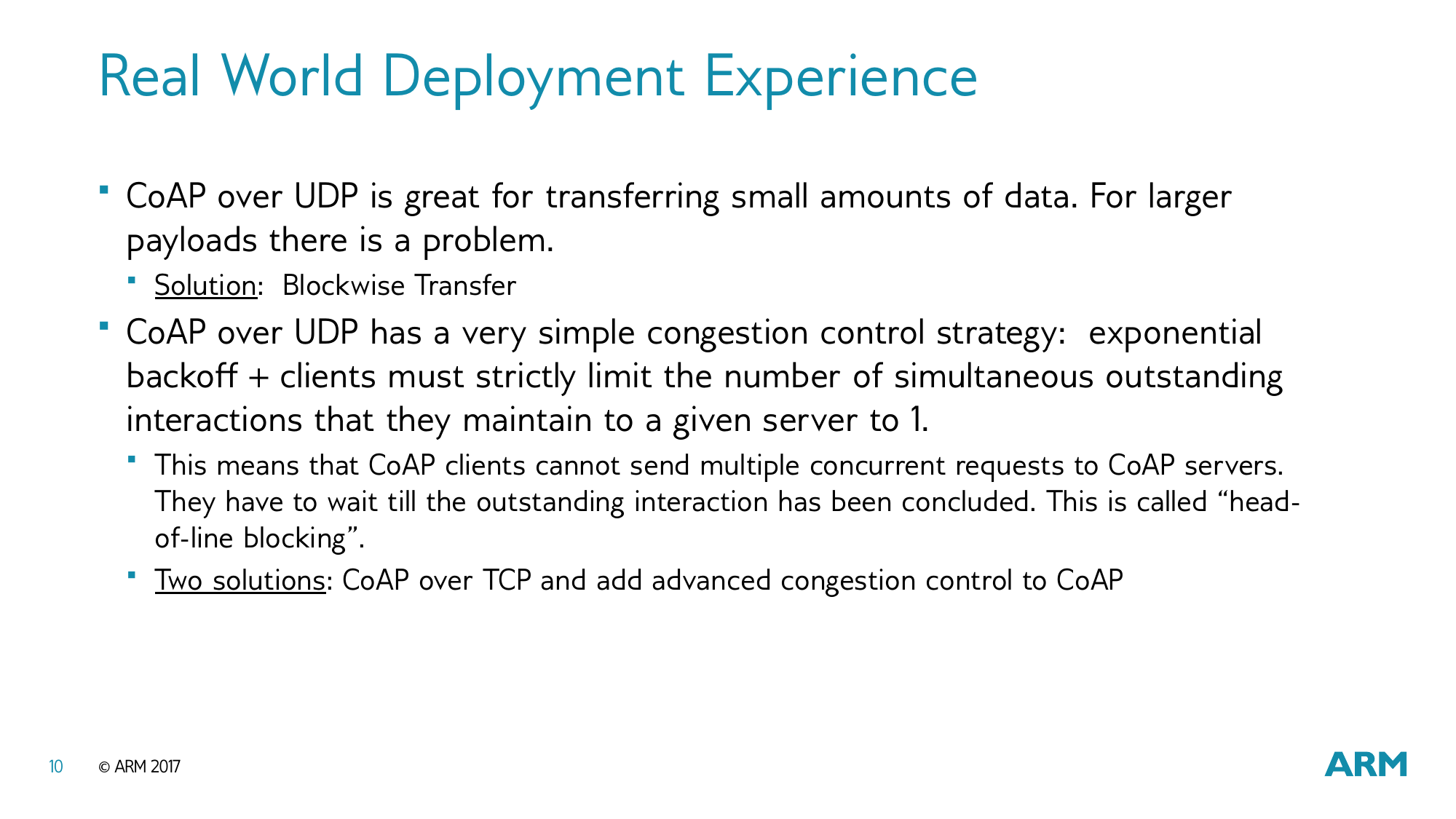

# Real World Deployment Experience
CoAP over UDP is great for transferring small amounts of data. For larger payloads there is a problem.
Solution:  Blockwise Transfer
CoAP over UDP has a very simple congestion control strategy:  exponential backoff + clients must strictly limit the number of simultaneous outstanding interactions that they maintain to a given server to 1.
This means that CoAP clients cannot send multiple concurrent requests to CoAP servers. They have to wait till the outstanding interaction has been concluded. This is called “head-of-line blocking”.
Two solutions: CoAP over TCP and add advanced congestion control to CoAP